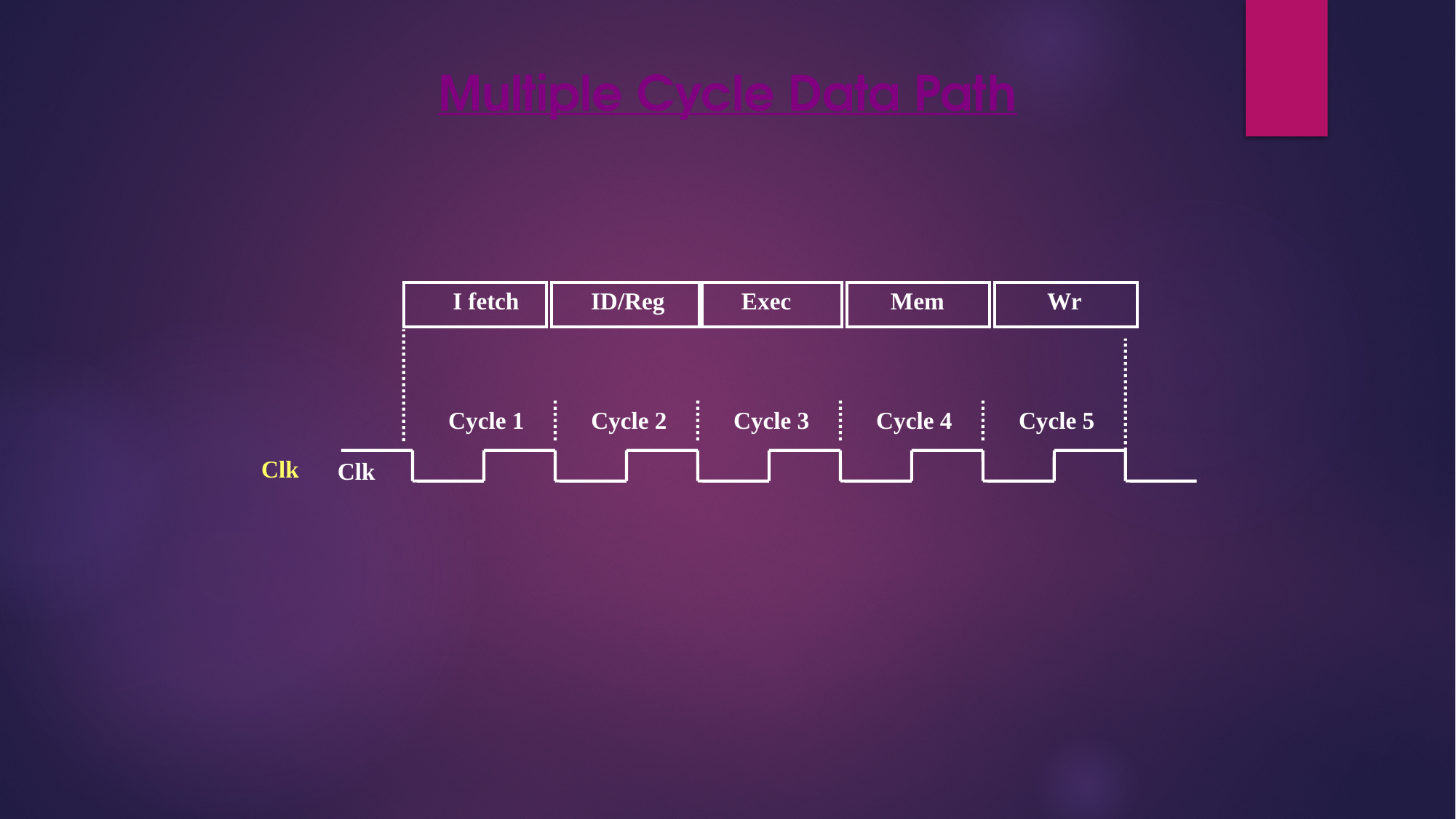

Multiple Cycle Data Path
Exec

Mem

Wr

I fetch

ID/Reg

Cycle 1
Cycle 2
Cycle 3
Cycle 4
Cycle 5

Clk
Clk